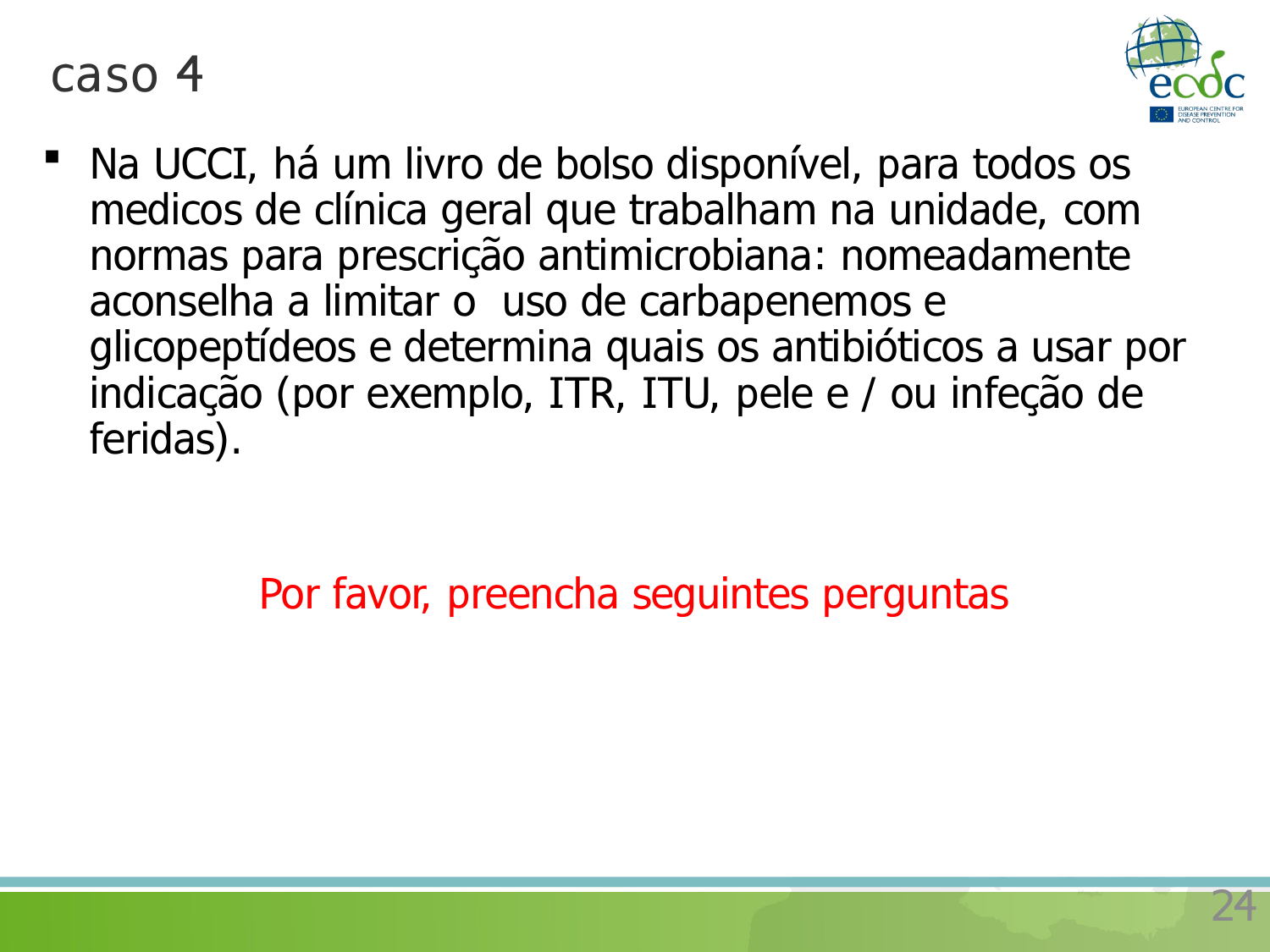

# caso 4
Na UCCI, há um livro de bolso disponível, para todos os medicos de clínica geral que trabalham na unidade, com normas para prescrição antimicrobiana: nomeadamente aconselha a limitar o  uso de carbapenemos e glicopeptídeos e determina quais os antibióticos a usar por indicação (por exemplo, ITR, ITU, pele e / ou infeção de feridas).

Por favor, preencha seguintes perguntas

24